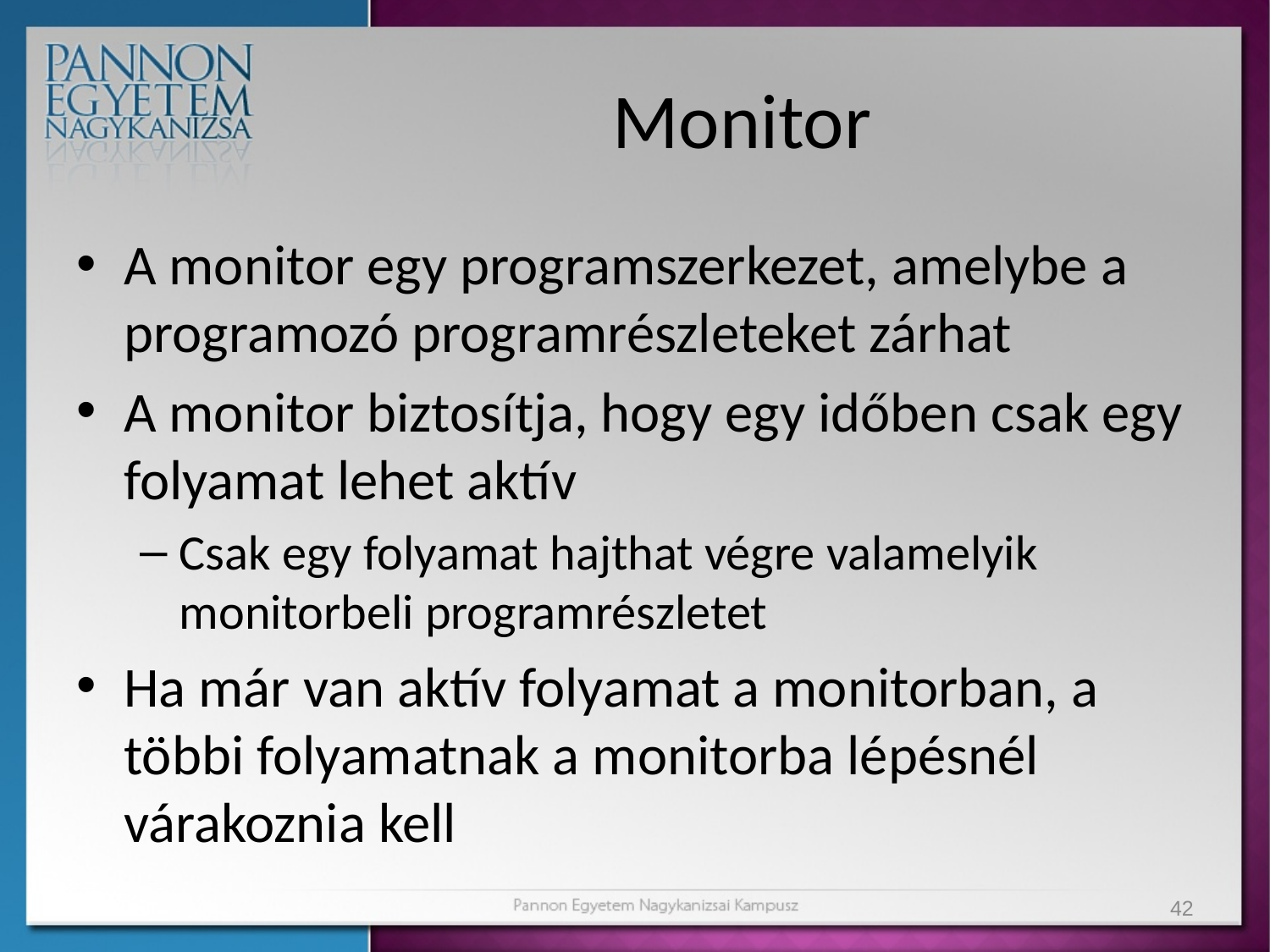

# Monitor
A monitor egy programszerkezet, amelybe a programozó programrészleteket zárhat
A monitor biztosítja, hogy egy időben csak egy folyamat lehet aktív
Csak egy folyamat hajthat végre valamelyik monitorbeli programrészletet
Ha már van aktív folyamat a monitorban, a többi folyamatnak a monitorba lépésnél várakoznia kell
42